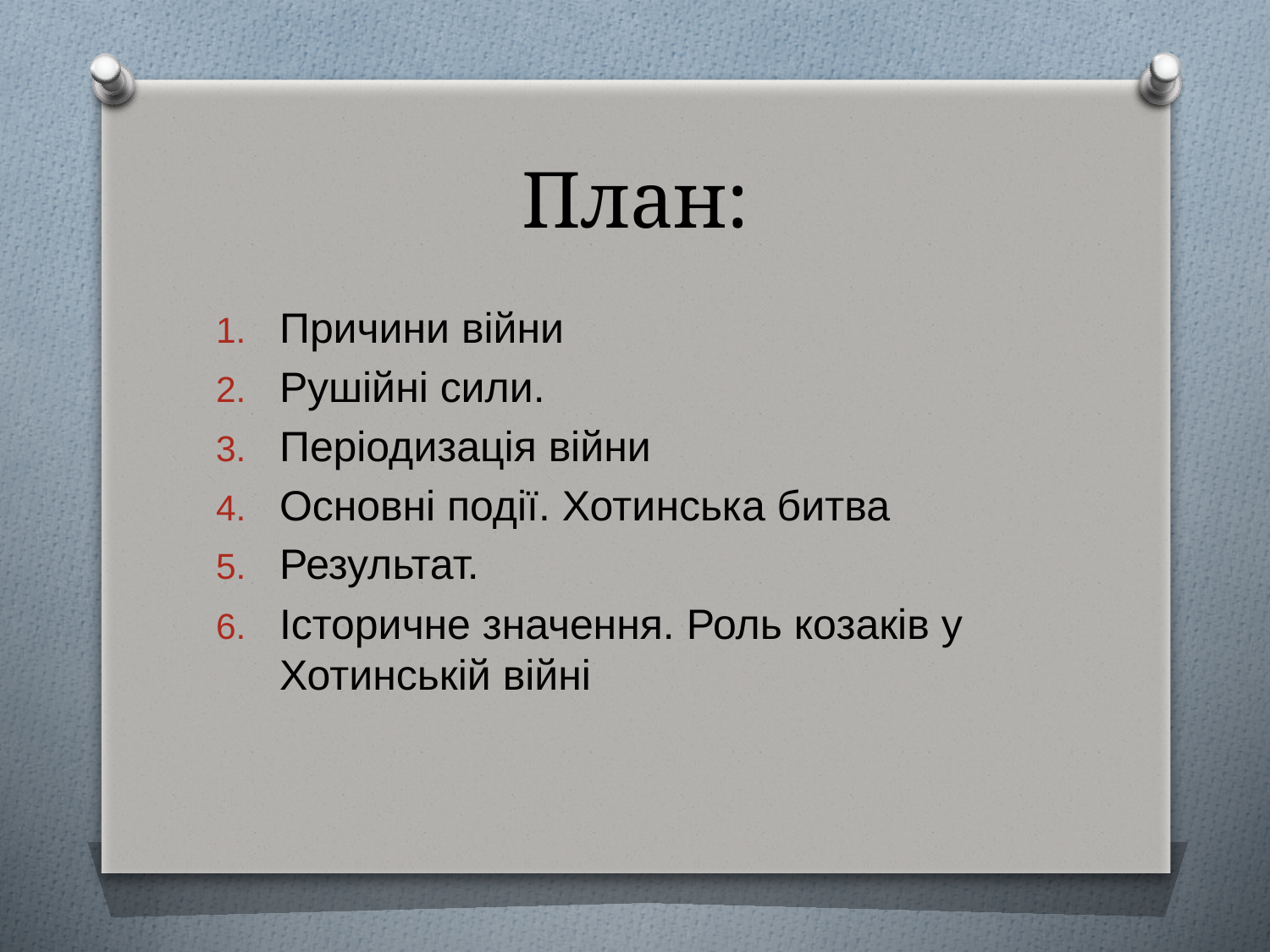

# План:
Причини війни
Рушійні сили.
Періодизація війни
Основні події. Хотинська битва
Результат.
Історичне значення. Роль козаків у Хотинській війні